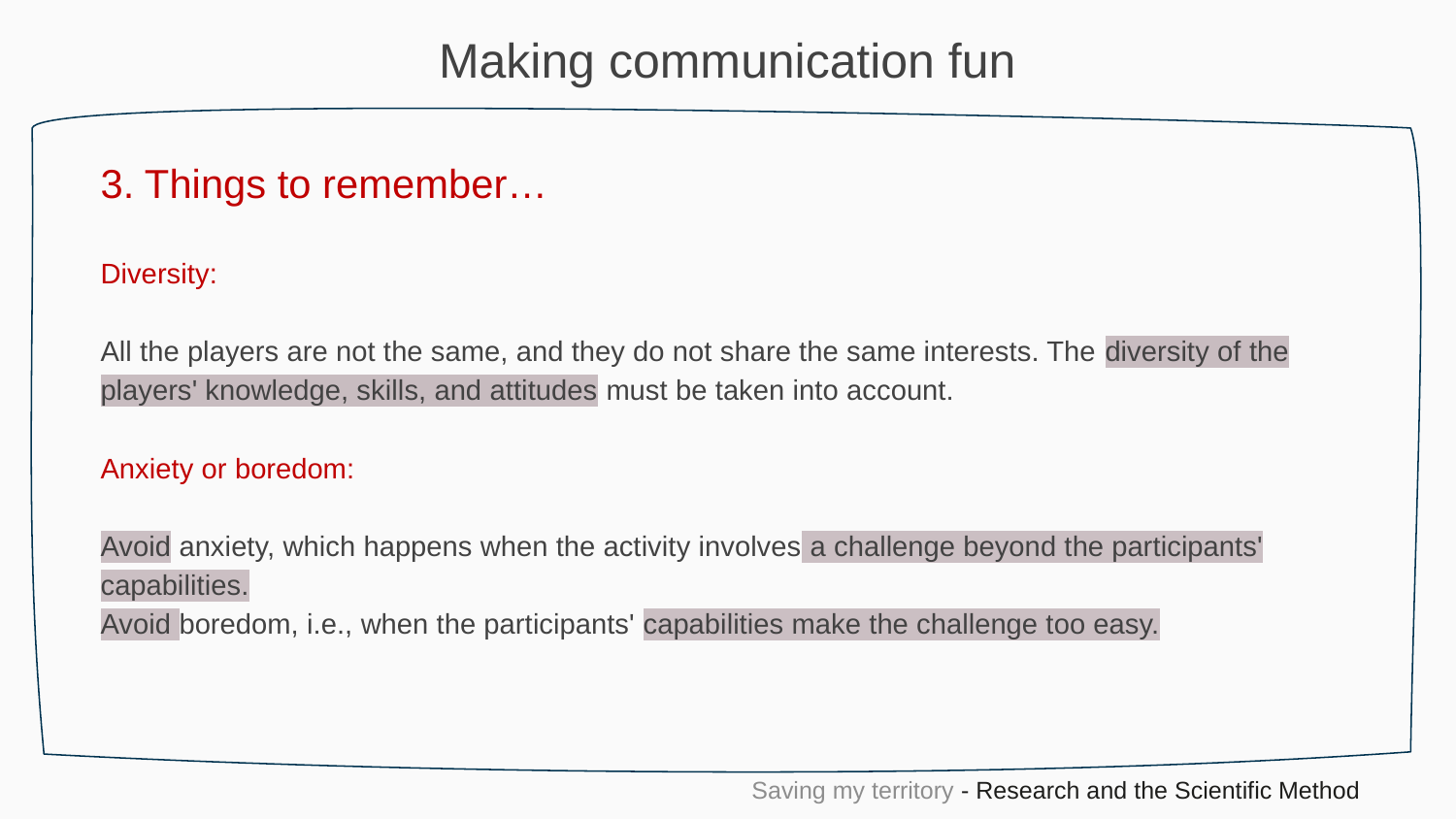

Making communication fun

3. Things to remember…
Diversity:

All the players are not the same, and they do not share the same interests. The diversity of the players' knowledge, skills, and attitudes must be taken into account.

Anxiety or boredom:

Avoid anxiety, which happens when the activity involves a challenge beyond the participants' capabilities.
Avoid boredom, i.e., when the participants' capabilities make the challenge too easy.

Saving my territory - Research and the Scientific Method